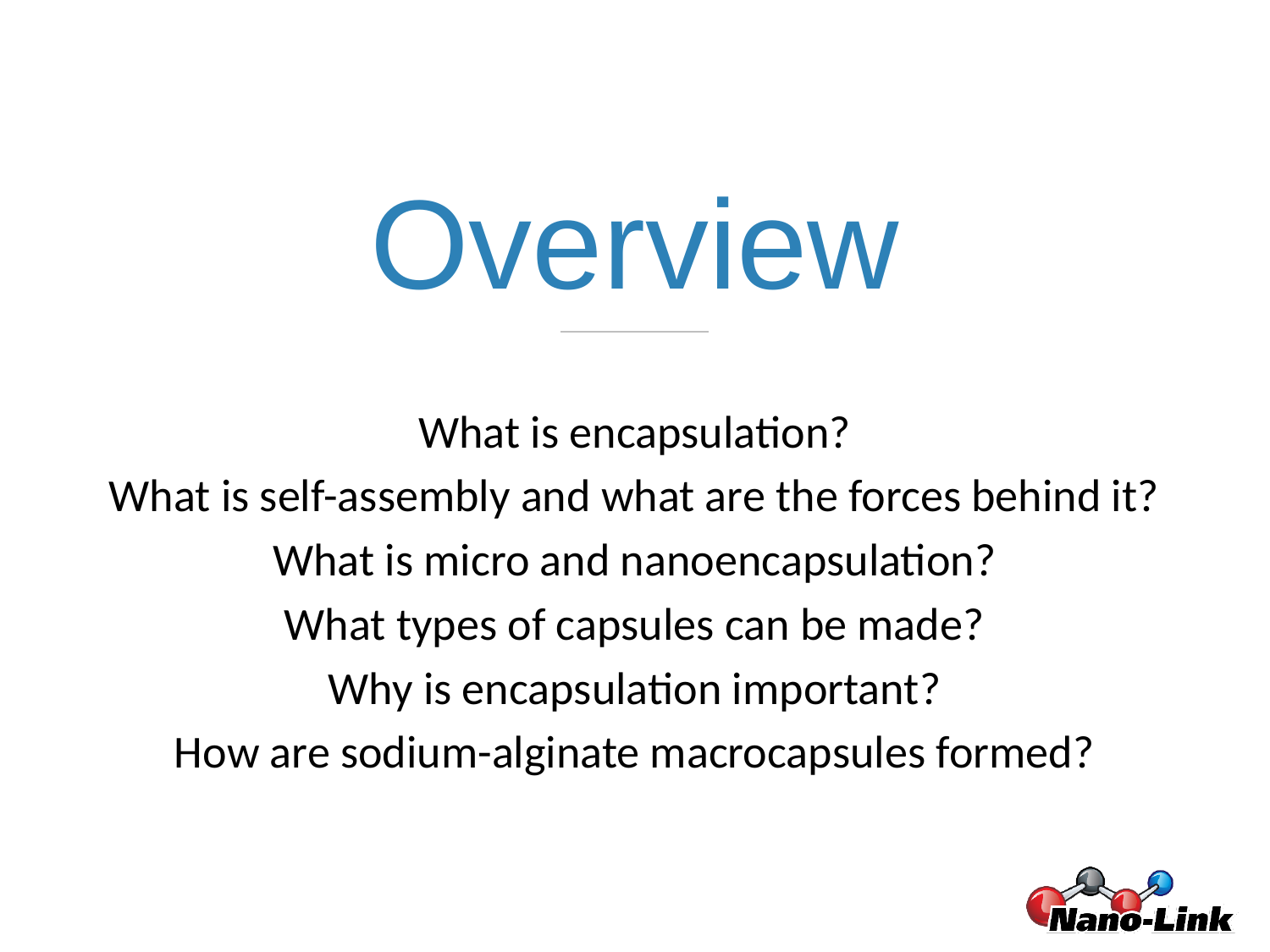

# Overview
What is encapsulation?
What is self-assembly and what are the forces behind it?
What is micro and nanoencapsulation?
What types of capsules can be made?
Why is encapsulation important?
How are sodium-alginate macrocapsules formed?